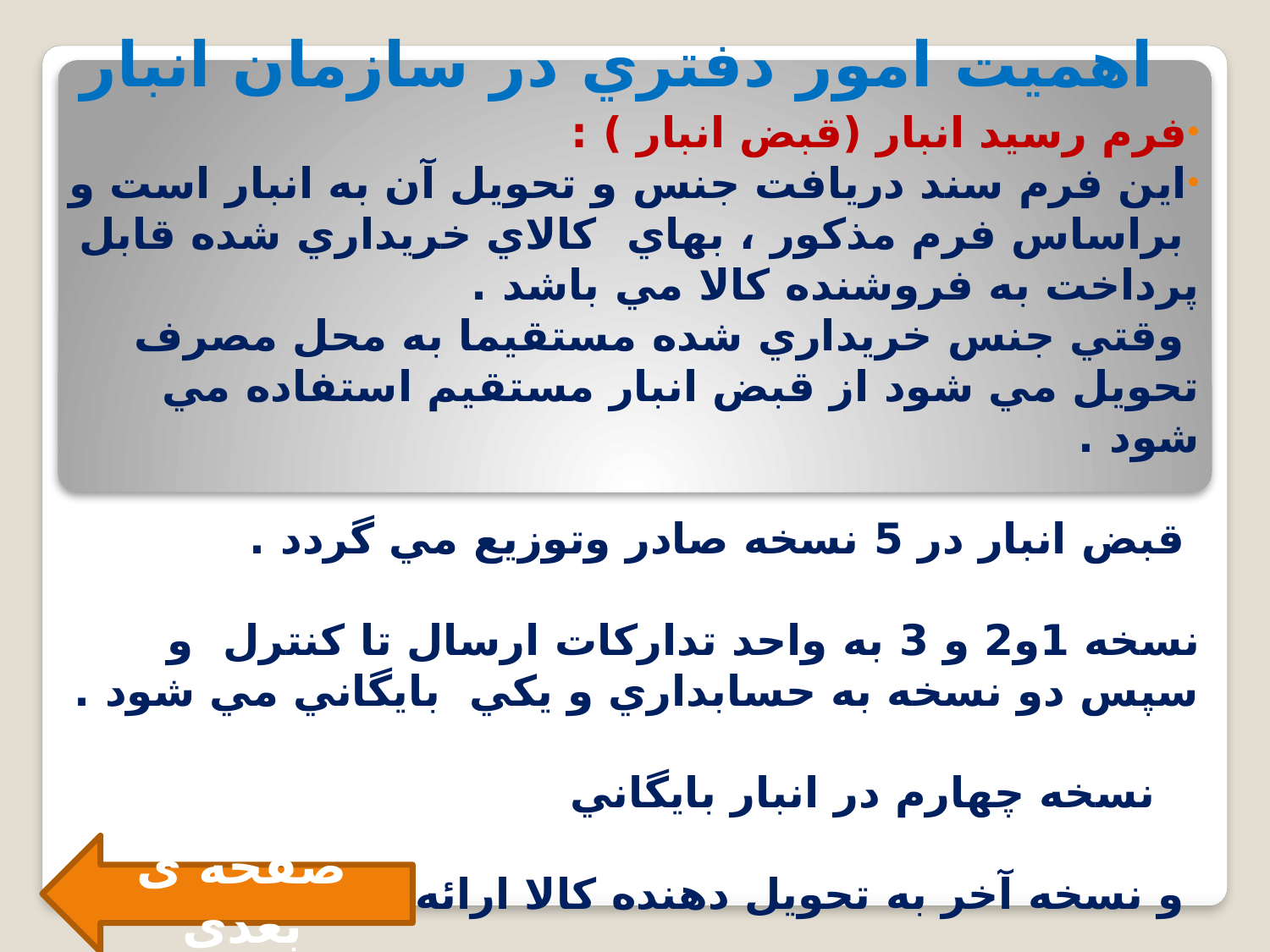

# اهميت امور دفتري در سازمان انبار
فرم رسيد انبار (قبض انبار ) :
اين فرم سند دريافت جنس و تحويل آن به انبار است و  براساس فرم مذكور ، بهاي  كالاي خريداري شده قابل پرداخت به فروشنده كالا مي باشد .
 وقتي جنس خريداري شده مستقيما به محل مصرف تحويل مي شود از قبض انبار مستقيم استفاده مي شود .

 قبض انبار در 5 نسخه صادر وتوزيع مي گردد .

نسخه 1و2 و 3 به واحد تداركات ارسال تا كنترل  و سپس دو نسخه به حسابداري و يكي  بايگاني مي شود .

   نسخه چهارم در انبار بايگاني

 و نسخه آخر به تحويل دهنده كالا ارائه مي شود .

صفحه ی بعدی